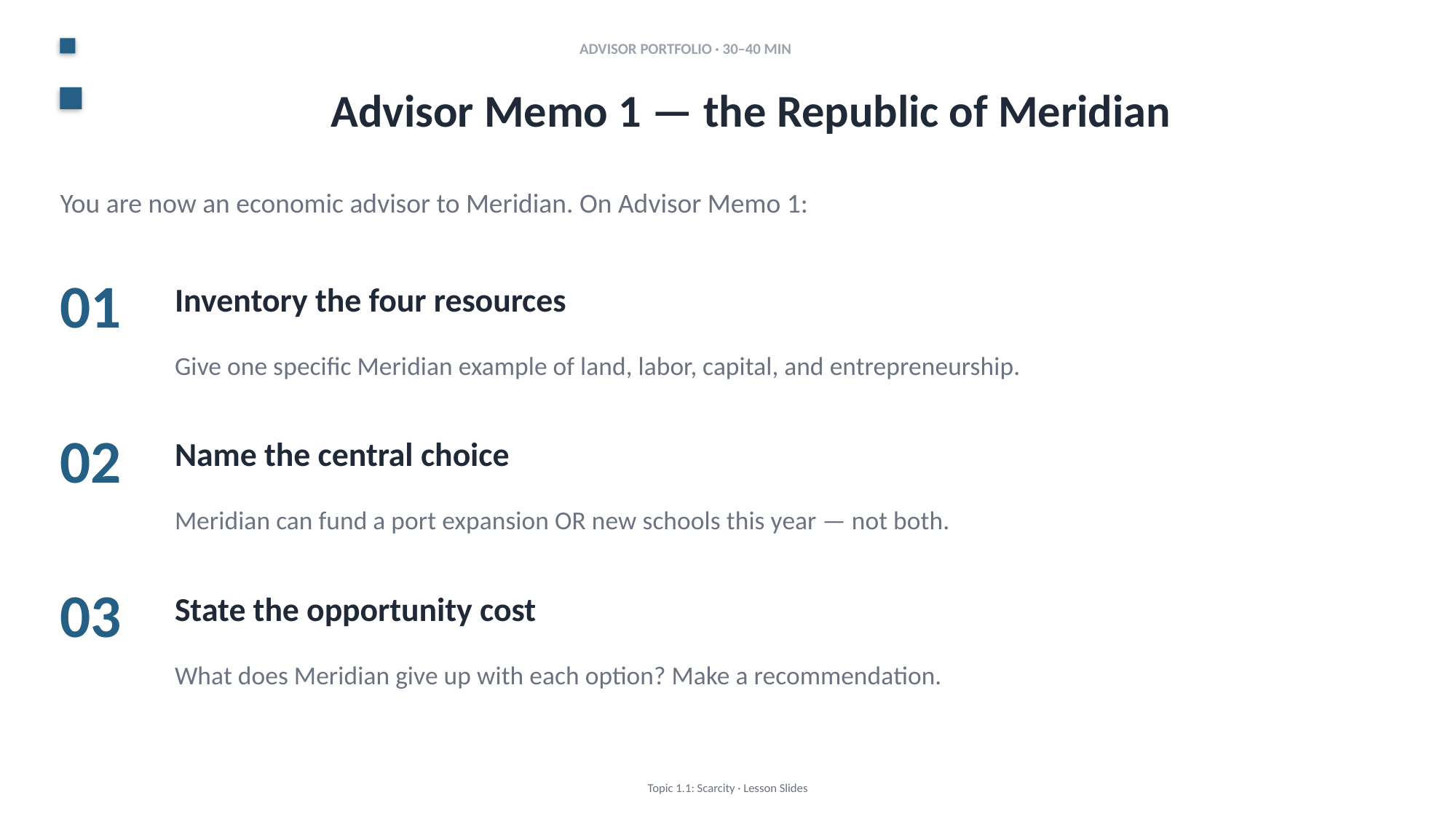

ADVISOR PORTFOLIO · 30–40 MIN

Advisor Memo 1 — the Republic of Meridian

You are now an economic advisor to Meridian. On Advisor Memo 1:
01
Inventory the four resources
Give one specific Meridian example of land, labor, capital, and entrepreneurship.
02
Name the central choice
Meridian can fund a port expansion OR new schools this year — not both.
03
State the opportunity cost
What does Meridian give up with each option? Make a recommendation.
Topic 1.1: Scarcity · Lesson Slides